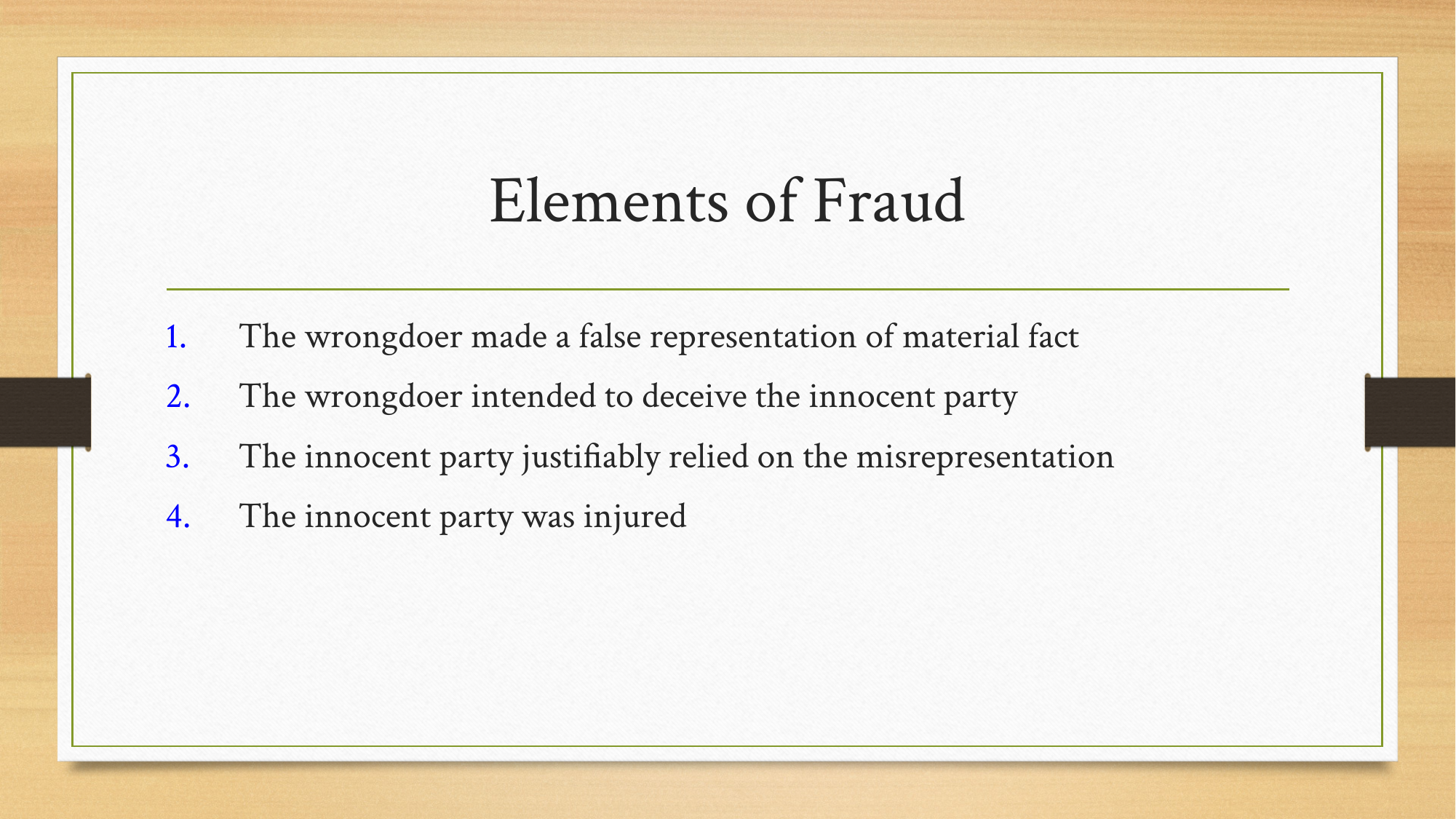

# Elements of Fraud
The wrongdoer made a false representation of material fact
The wrongdoer intended to deceive the innocent party
The innocent party justifiably relied on the misrepresentation
The innocent party was injured